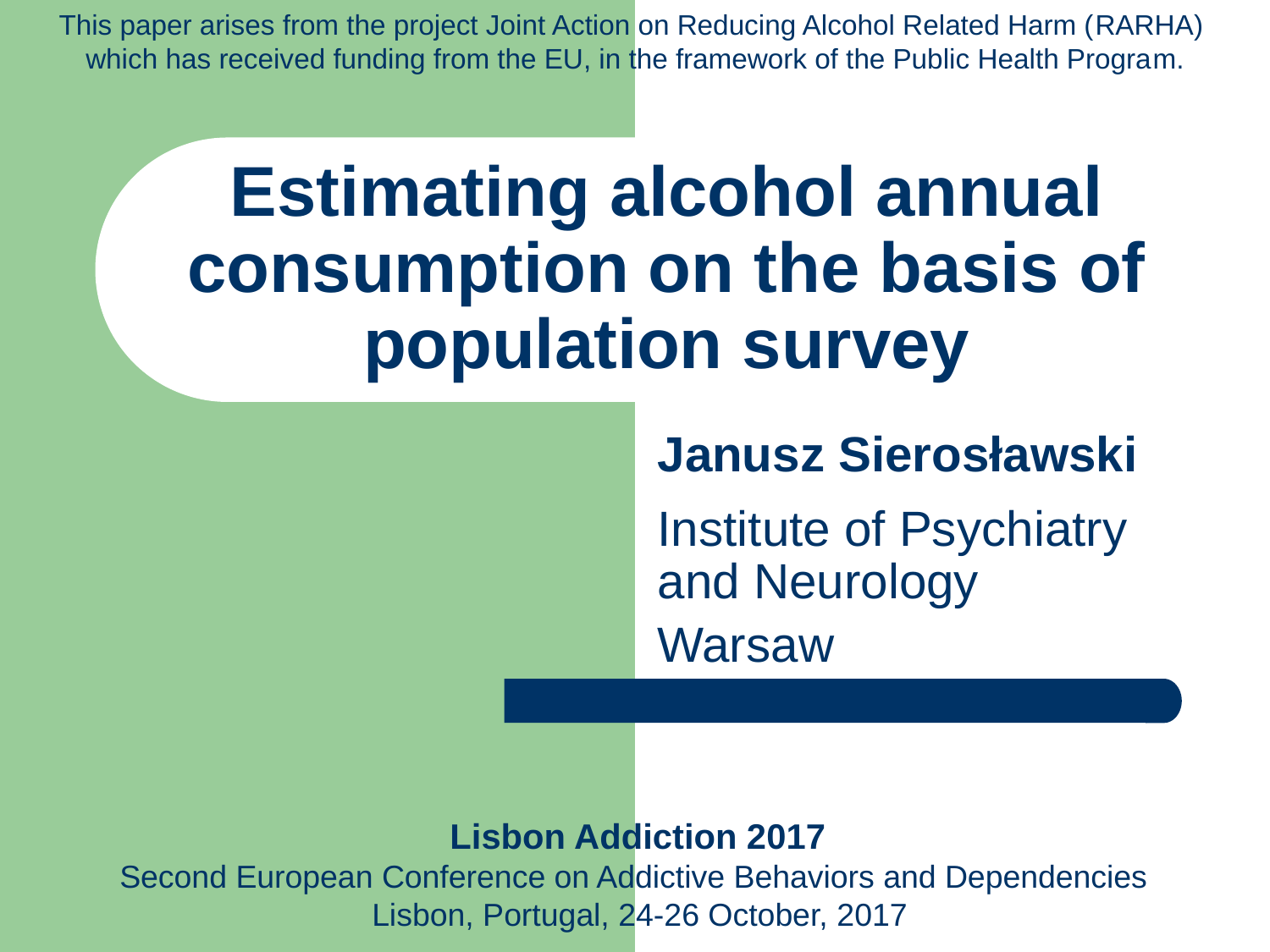

This paper arises from the project Joint Action on Reducing Alcohol Related Harm (RARHA)
which has received funding from the EU, in the framework of the Public Health Program.
# Estimating alcohol annual consumption on the basis of population survey
Janusz Sierosławski
Institute of Psychiatry and Neurology
Warsaw
Lisbon Addiction 2017
Second European Conference on Addictive Behaviors and Dependencies
 Lisbon, Portugal, 24-26 October, 2017